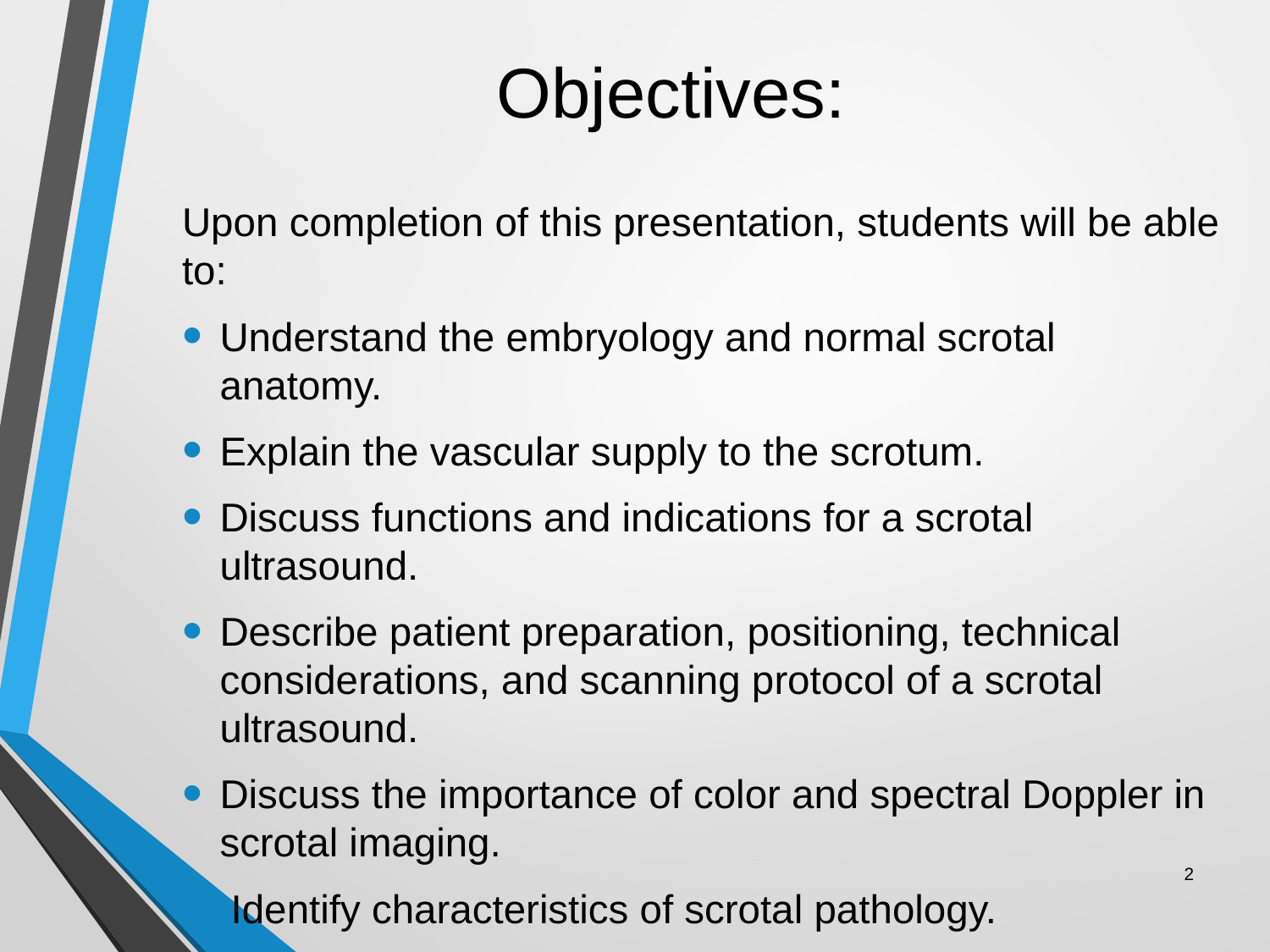

# Objectives:
Upon completion of this presentation, students will be able to:
Understand the embryology and normal scrotal anatomy.
Explain the vascular supply to the scrotum.
Discuss functions and indications for a scrotal ultrasound.
Describe patient preparation, positioning, technical considerations, and scanning protocol of a scrotal ultrasound.
Discuss the importance of color and spectral Doppler in scrotal imaging.
 Identify characteristics of scrotal pathology.

2